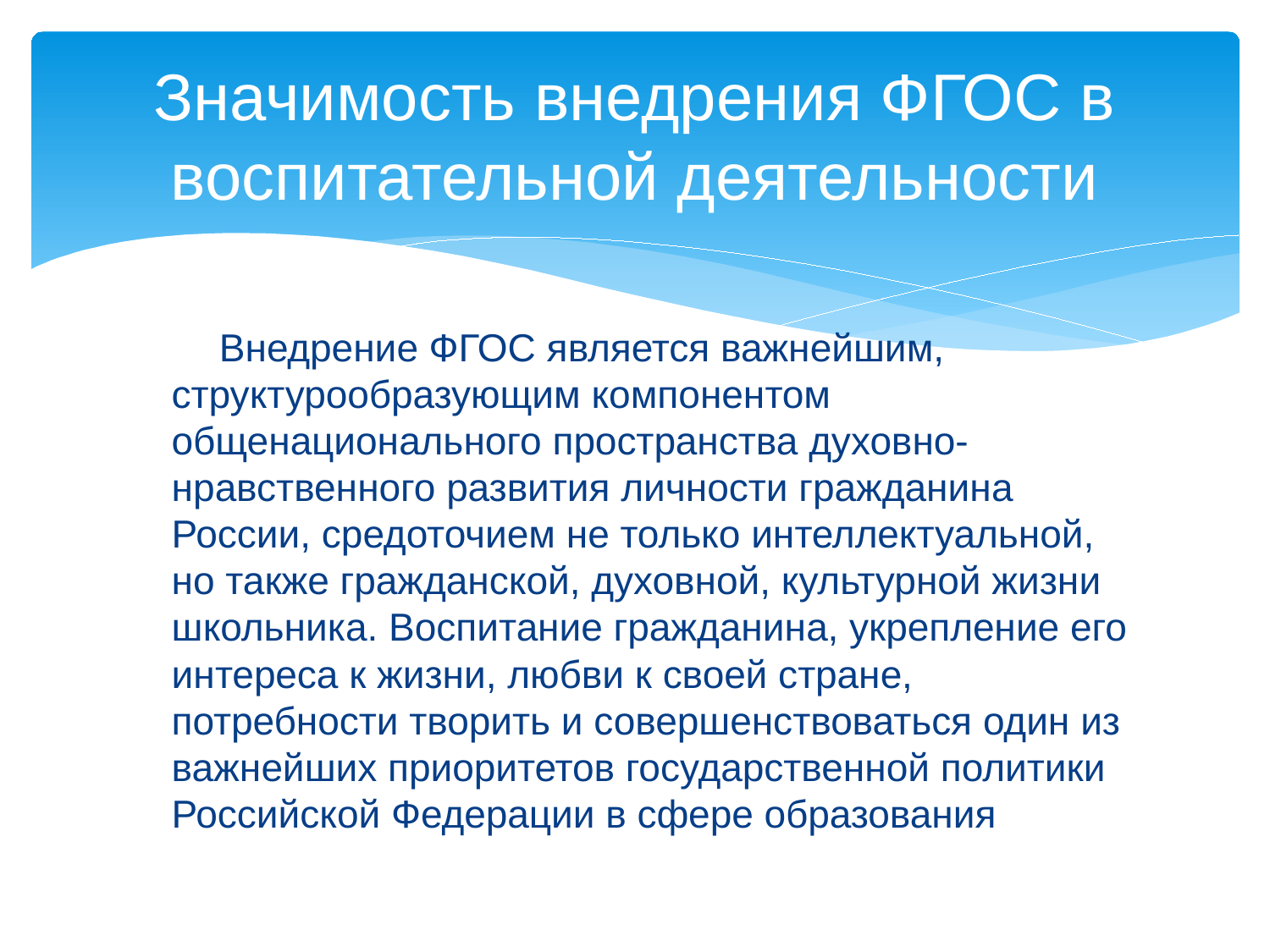

# Значимость внедрения ФГОС в воспитательной деятельности
Внедрение ФГОС является важнейшим, структурообразующим компонентом общенационального пространства духовно-нравственного развития личности гражданина России, средоточием не только интеллектуальной, но также гражданской, духовной, культурной жизни школьника. Воспитание гражданина, укрепление его интереса к жизни, любви к своей стране, потребности творить и совершенствоваться один из важнейших приоритетов государственной политики Российской Федерации в сфере образования